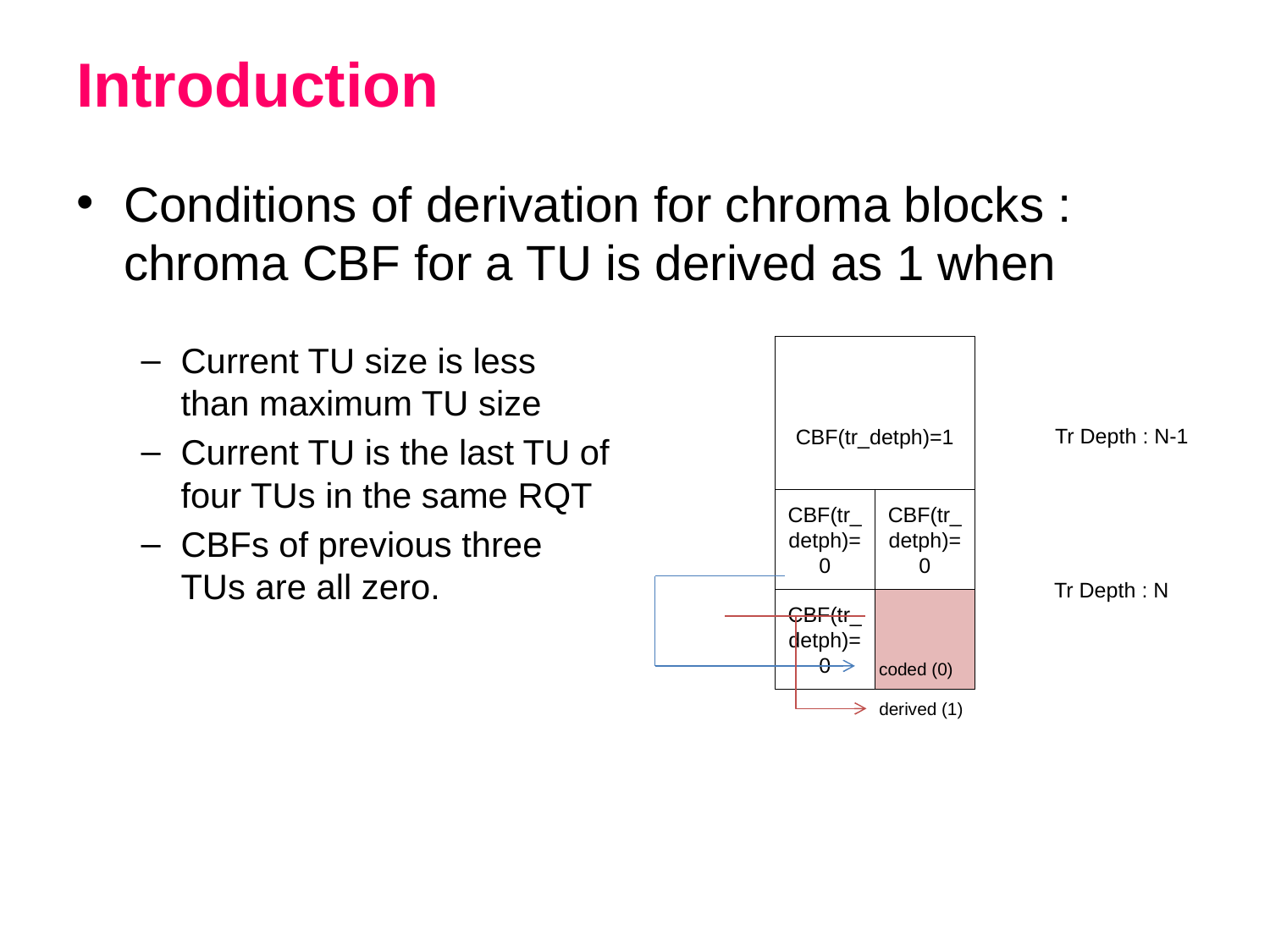

# Introduction
Conditions of derivation for chroma blocks : chroma CBF for a TU is derived as 1 when
Current TU size is less than maximum TU size
Current TU is the last TU of four TUs in the same RQT
CBFs of previous three TUs are all zero.
CBF(tr_detph)=1
Tr Depth : N-1
CBF(tr_detph)=0
CBF(tr_detph)=0
CBF(tr_detph)=0

Tr Depth : N
coded (0)
derived (1)